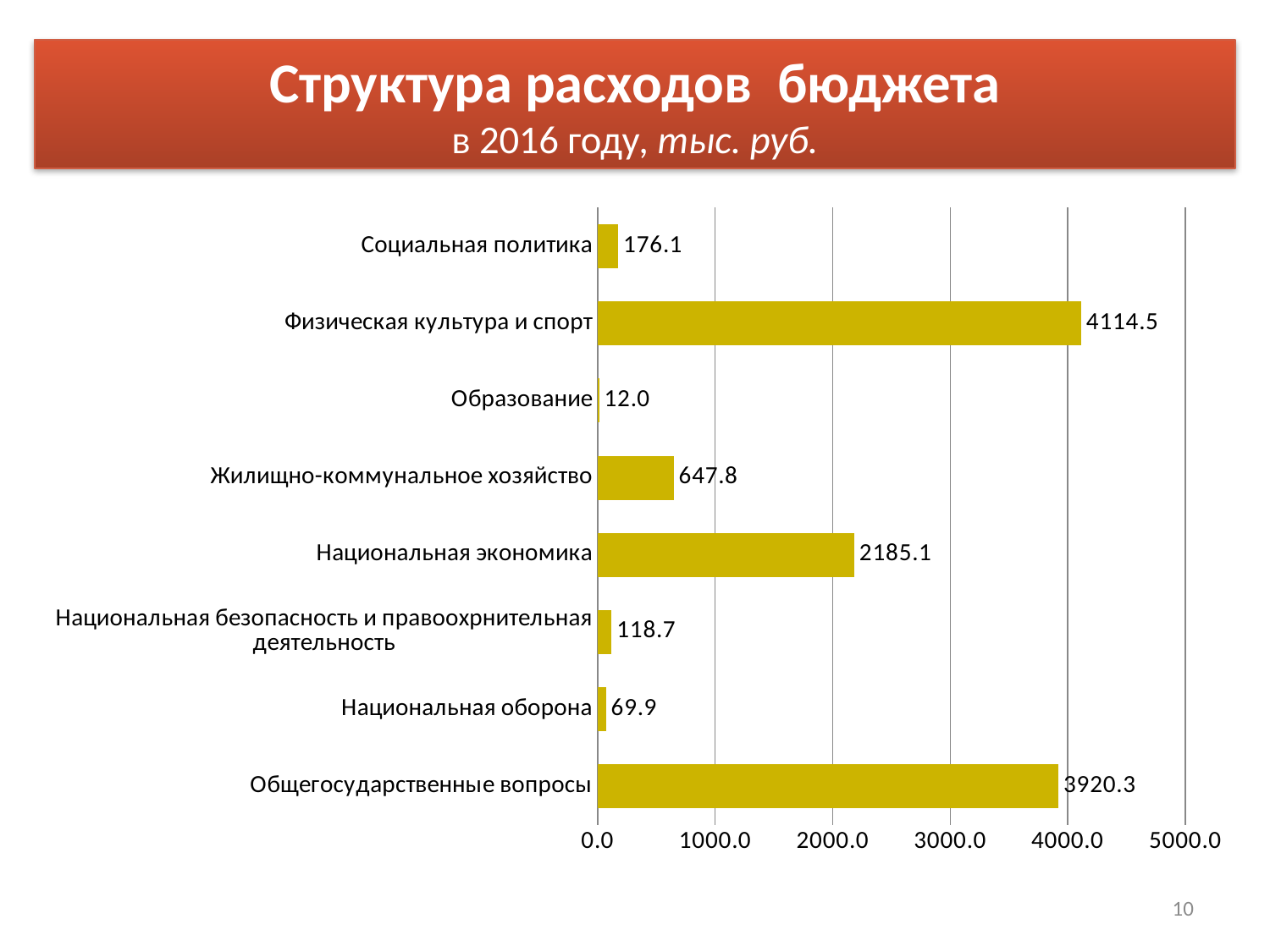

# Структура расходов  бюджета в 2016 году, тыс. руб.

### Chart

| Category | План |
|---|---|
| Общегосударственные вопросы | 3920.3 |
| Национальная оборона | 69.9 |
| Национальная безопасность и правоохрнительная деятельность | 118.7 |
| Национальная экономика | 2185.1 |
| Жилищно-коммунальное хозяйство | 647.8 |
| Образование | 12.0 |
| Физическая культура и спорт | 4114.5 |
| Социальная политика | 176.1 |
10